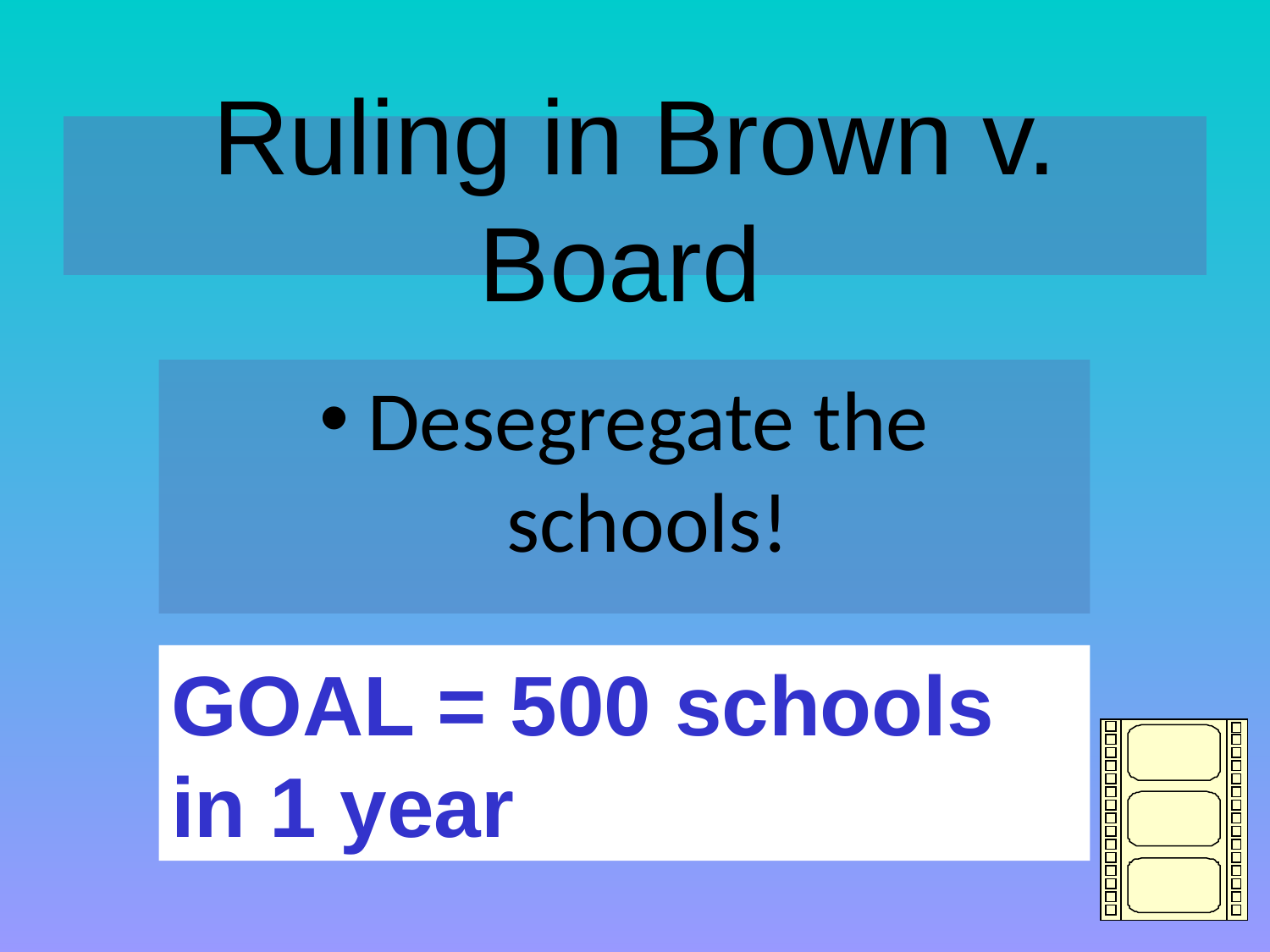

# Ruling in Brown v. Board
Desegregate the schools!
GOAL = 500 schools in 1 year